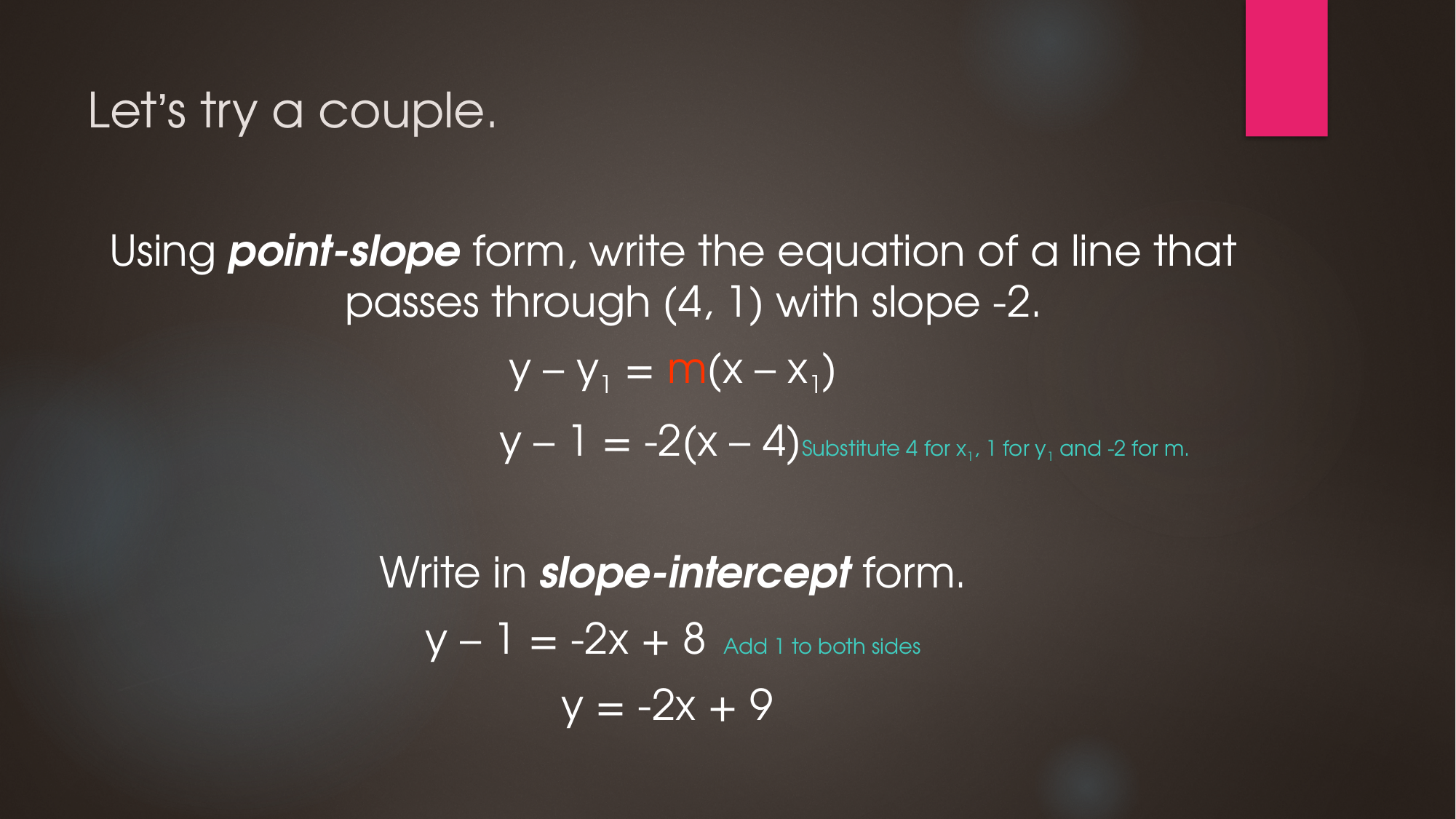

# Let’s try a couple.
Using point-slope form, write the equation of a line that passes through (4, 1) with slope -2.
y – y1 = m(x – x1)
                             y – 1 = -2(x – 4)Substitute 4 for x1, 1 for y1 and -2 for m.

Write in slope-intercept form.
y – 1 = -2x + 8   Add 1 to both sides
y = -2x + 9